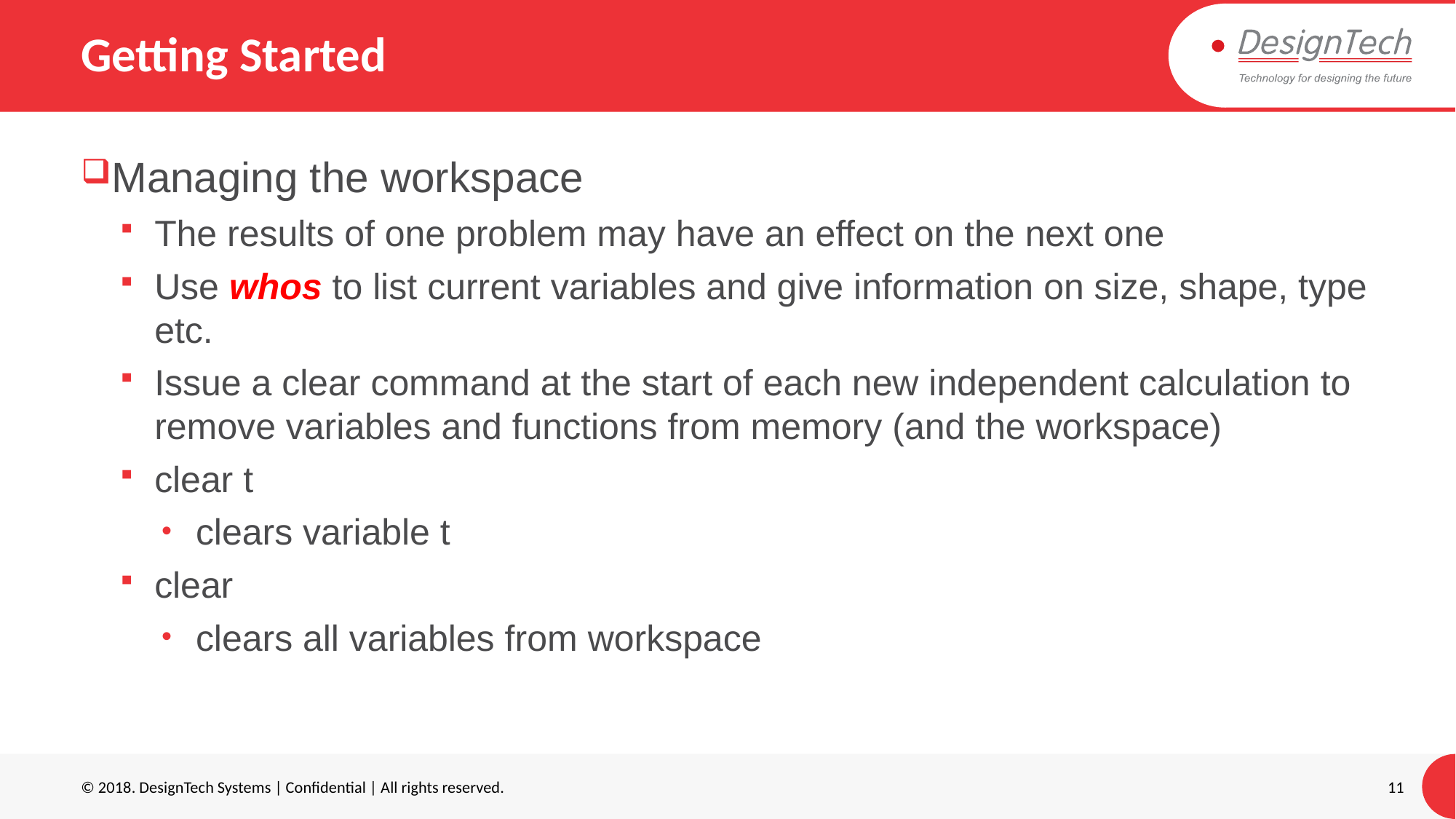

# Getting Started
Managing the workspace
The results of one problem may have an effect on the next one
Use whos to list current variables and give information on size, shape, type etc.
Issue a clear command at the start of each new independent calculation to remove variables and functions from memory (and the workspace)
clear t
clears variable t
clear
clears all variables from workspace
© 2018. DesignTech Systems | Confidential | All rights reserved.
11